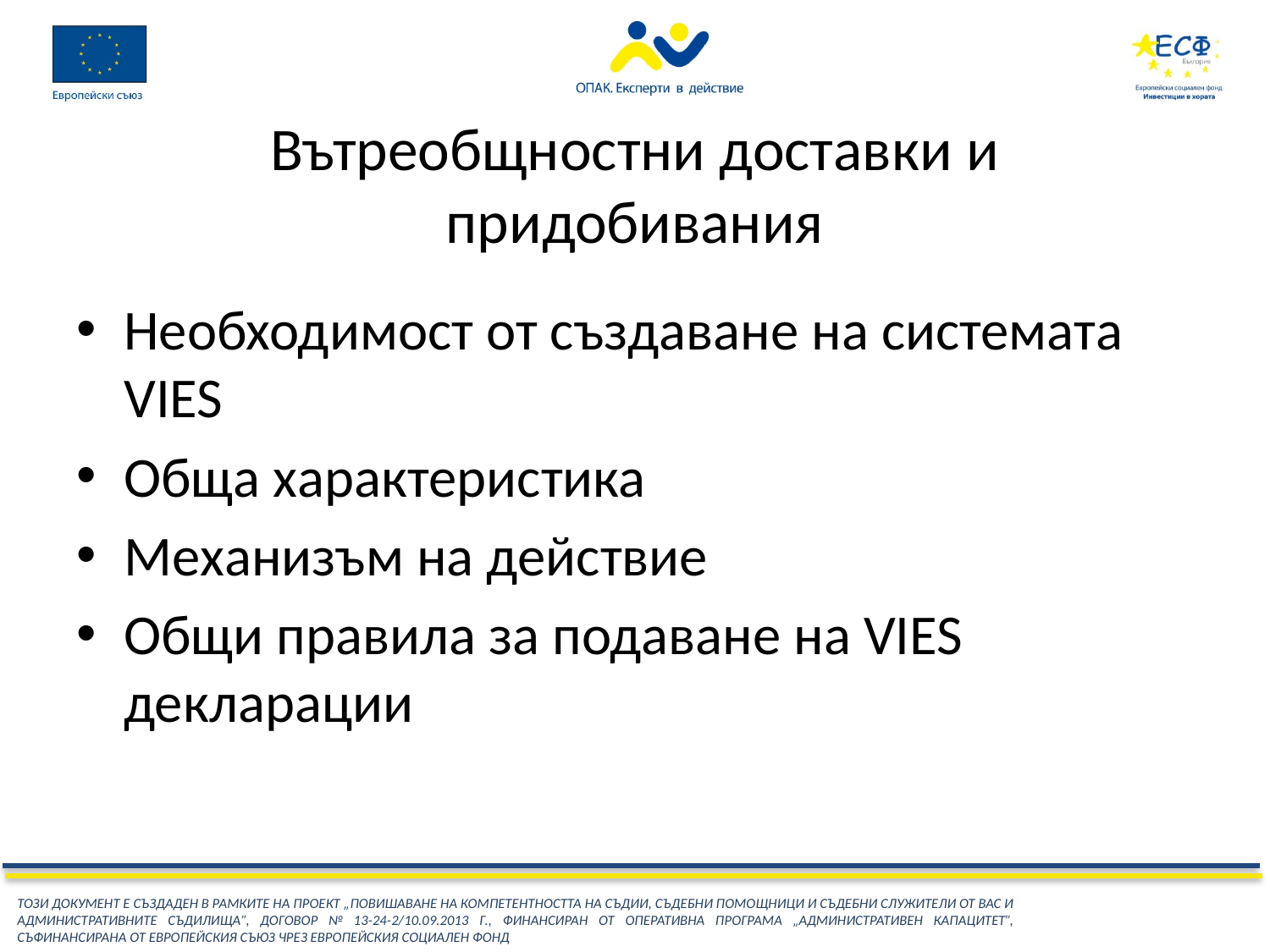

# Вътреобщностни доставки и придобивания
Необходимост от създаване на системата VIES
Обща характеристика
Механизъм на действие
Общи правила за подаване на VIES декларации